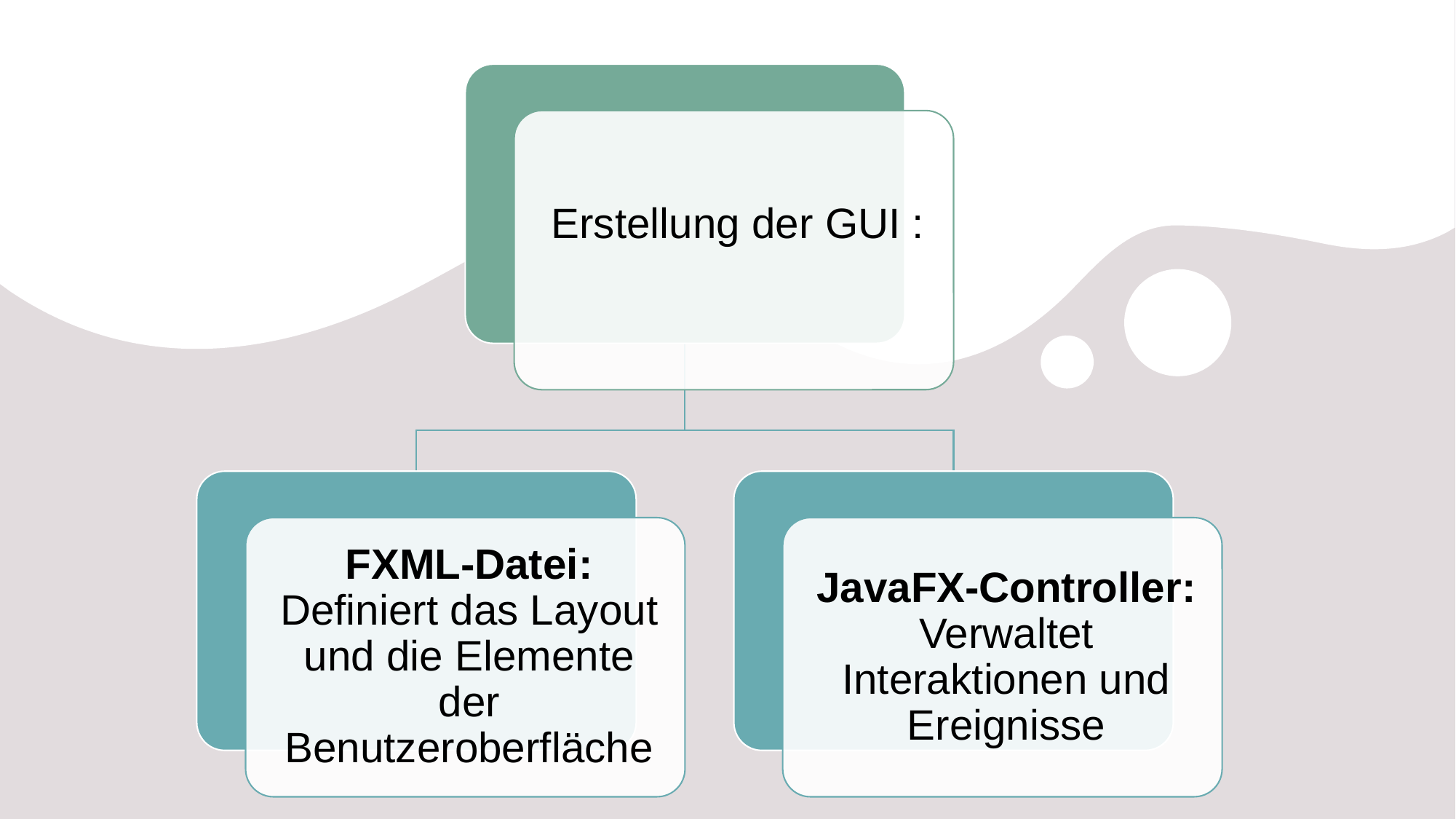

Erstellung der GUI :
FXML-Datei: Definiert das Layout und die Elemente der Benutzeroberfläche
JavaFX-Controller: Verwaltet Interaktionen und Ereignisse